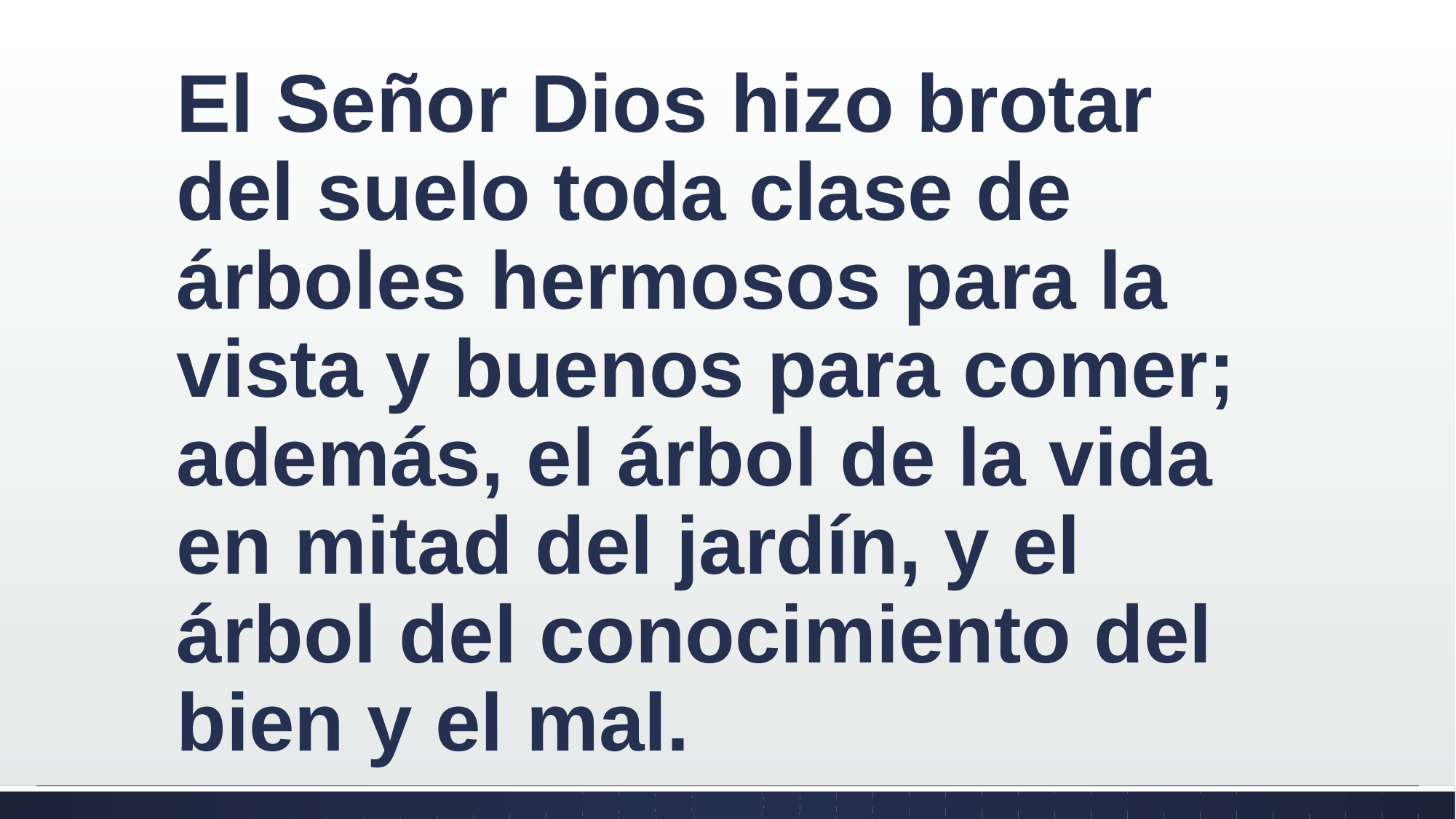

#
El Señor Dios hizo brotar del suelo toda clase de árboles hermosos para la vista y buenos para comer; además, el árbol de la vida en mitad del jardín, y el árbol del conocimiento del bien y el mal.